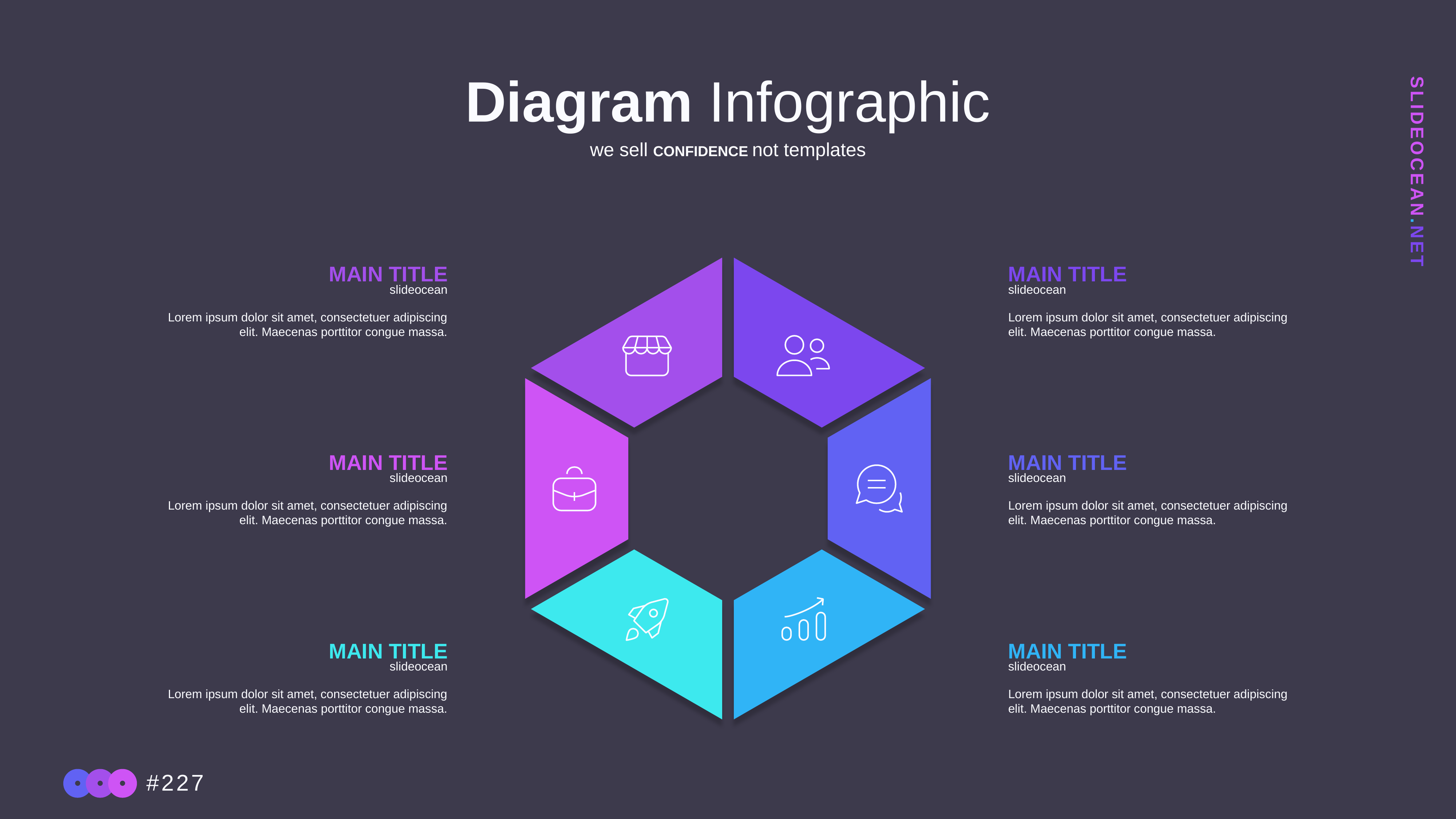

Diagram Infographic
we sell CONFIDENCE not templates
MAIN TITLE
slideocean
Lorem ipsum dolor sit amet, consectetuer adipiscing elit. Maecenas porttitor congue massa.

MAIN TITLE
slideocean
Lorem ipsum dolor sit amet, consectetuer adipiscing elit. Maecenas porttitor congue massa.

MAIN TITLE
slideocean
Lorem ipsum dolor sit amet, consectetuer adipiscing elit. Maecenas porttitor congue massa.
MAIN TITLE
slideocean
Lorem ipsum dolor sit amet, consectetuer adipiscing elit. Maecenas porttitor congue massa.

MAIN TITLE
slideocean
Lorem ipsum dolor sit amet, consectetuer adipiscing elit. Maecenas porttitor congue massa.
MAIN TITLE
slideocean
Lorem ipsum dolor sit amet, consectetuer adipiscing elit. Maecenas porttitor congue massa.
#227